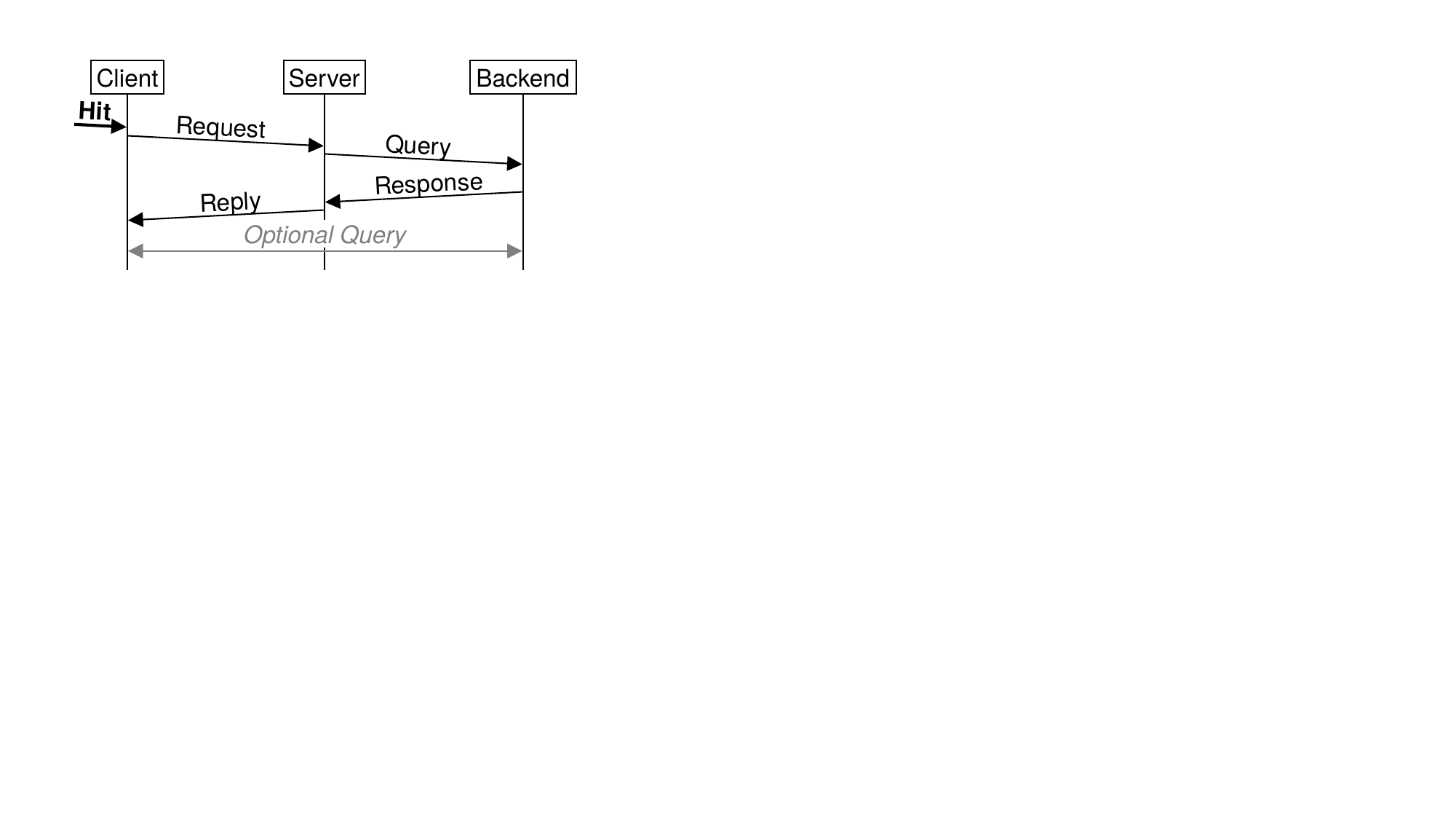

Client
Server
Backend
Hit
Request
Query
Response
Reply
Optional Query